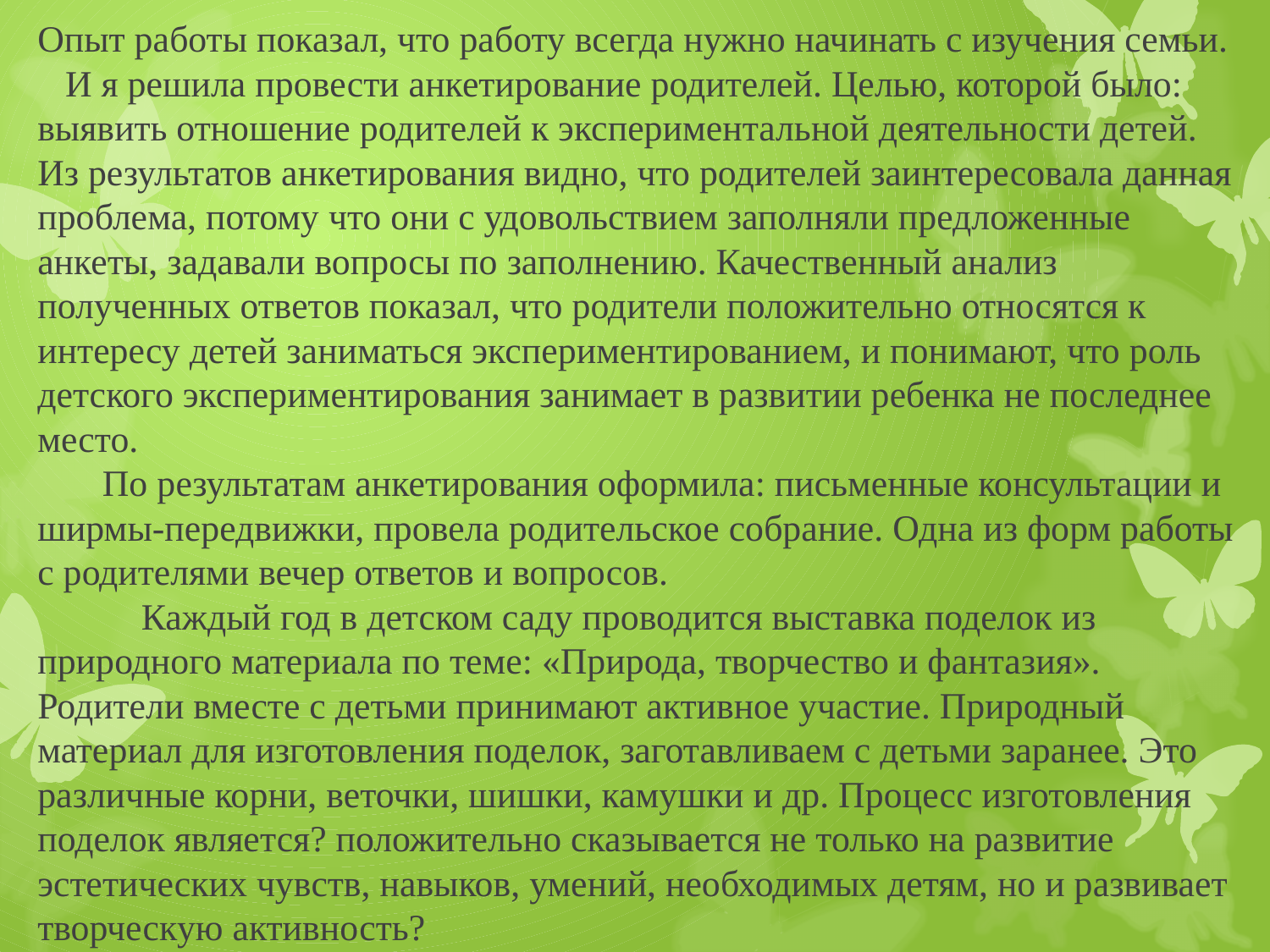

# Опыт работы показал, что работу всегда нужно начинать с изучения семьи.    И я решила провести анкетирование родителей. Целью, которой было: выявить отношение родителей к экспериментальной деятельности детей. Из результатов анкетирования видно, что родителей заинтересовала данная проблема, потому что они с удовольствием заполняли предложенные анкеты, задавали вопросы по заполнению. Качественный анализ полученных ответов показал, что родители положительно относятся к интересу детей заниматься экспериментированием, и понимают, что роль детского экспериментирования занимает в развитии ребенка не последнее место. По результатам анкетирования оформила: письменные консультации и ширмы-передвижки, провела родительское собрание. Одна из форм работы с родителями вечер ответов и вопросов. Каждый год в детском саду проводится выставка поделок из природного материала по теме: «Природа, творчество и фантазия». Родители вместе с детьми принимают активное участие. Природный материал для изготовления поделок, заготавливаем с детьми заранее. Это различные корни, веточки, шишки, камушки и др. Процесс изготовления поделок является? положительно сказывается не только на развитие эстетических чувств, навыков, умений, необходимых детям, но и развивает творческую активность?